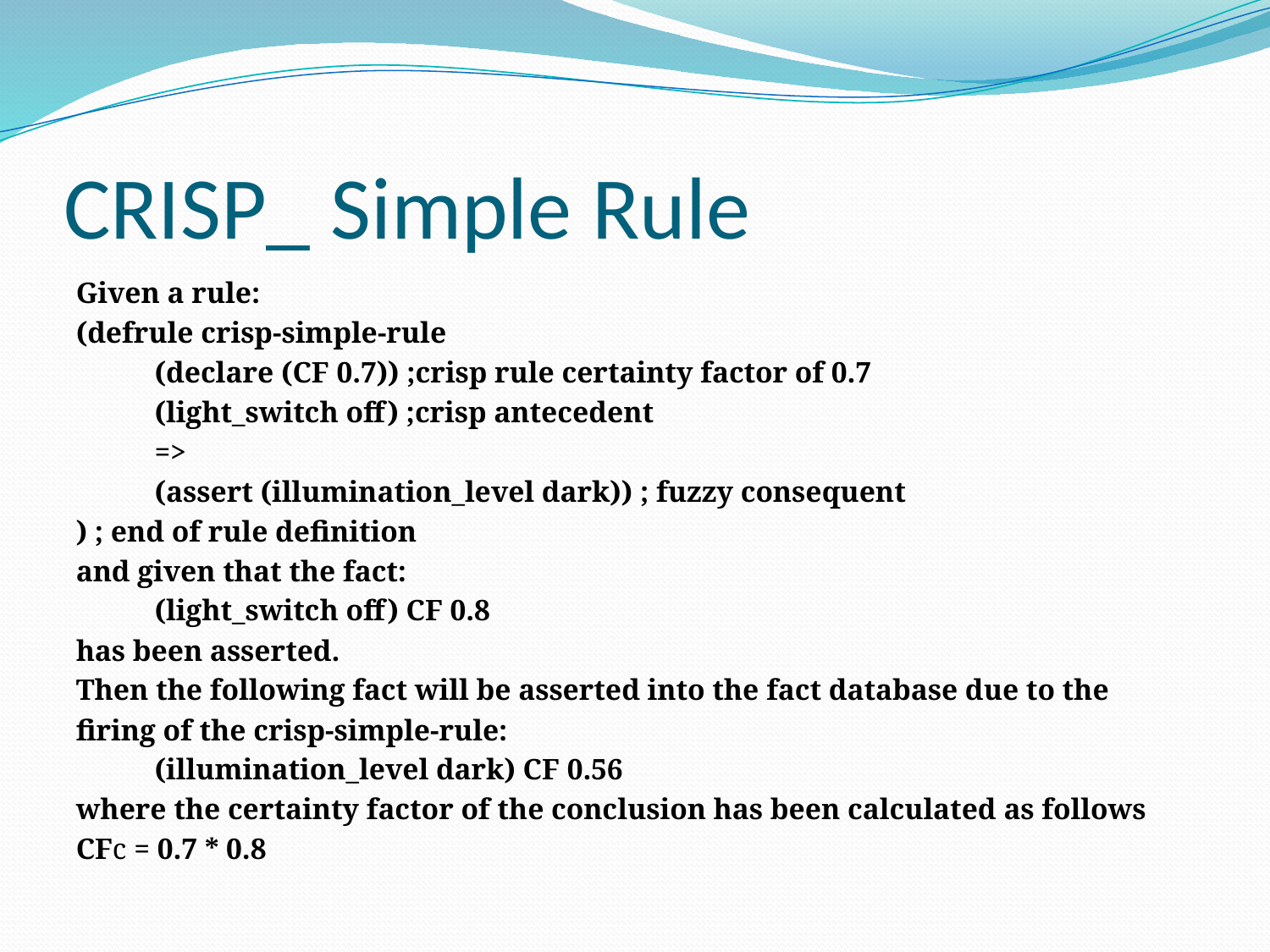

# CRISP_ Simple Rule
Given a rule:
(defrule crisp-simple-rule
	(declare (CF 0.7)) ;crisp rule certainty factor of 0.7
	(light_switch off) ;crisp antecedent
	=>
	(assert (illumination_level dark)) ; fuzzy consequent
) ; end of rule definition
and given that the fact:
	(light_switch off) CF 0.8
has been asserted.
Then the following fact will be asserted into the fact database due to the
firing of the crisp-simple-rule:
	(illumination_level dark) CF 0.56
where the certainty factor of the conclusion has been calculated as follows
CFc = 0.7 * 0.8